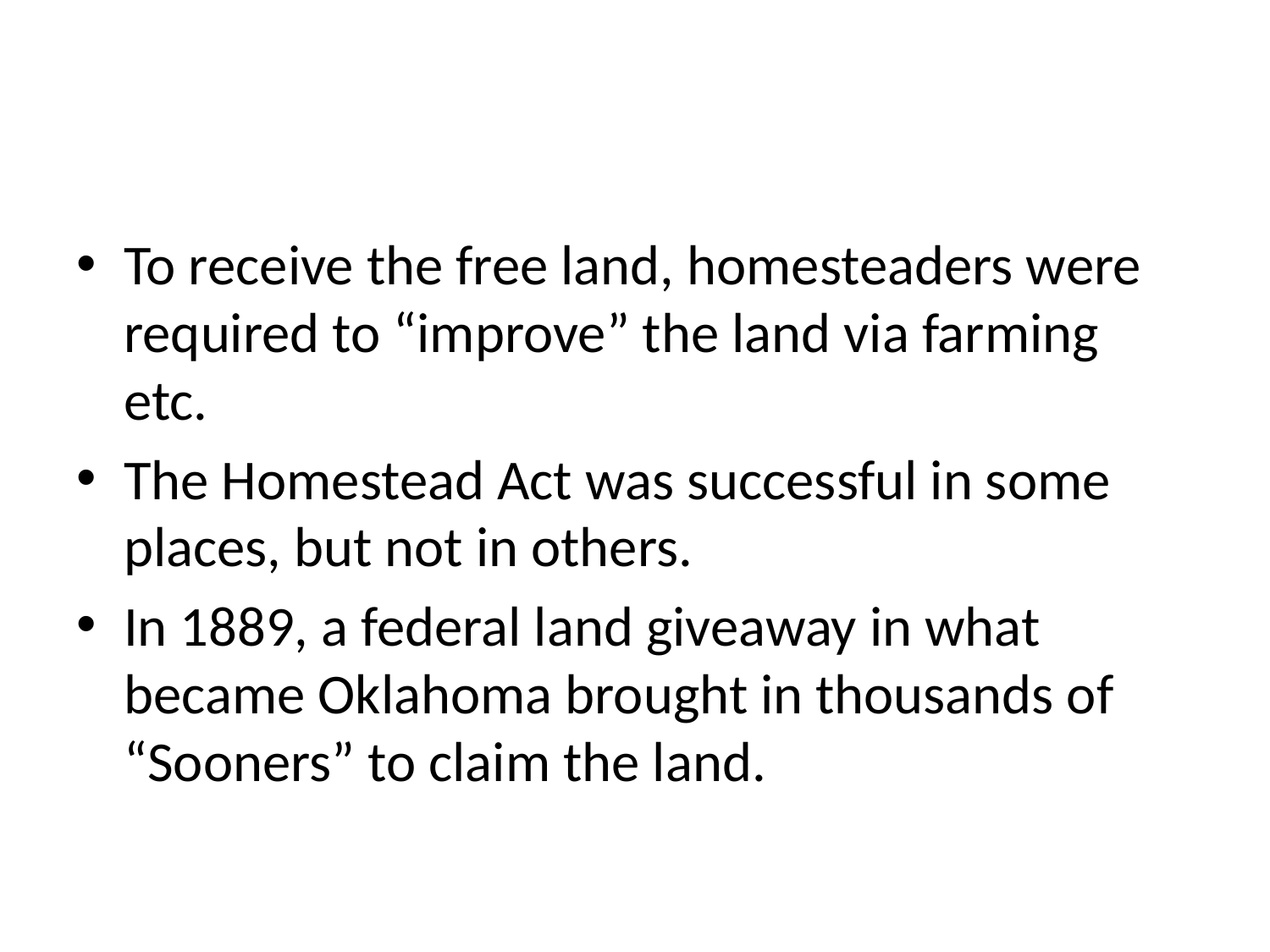

#
To receive the free land, homesteaders were required to “improve” the land via farming etc.
The Homestead Act was successful in some places, but not in others.
In 1889, a federal land giveaway in what became Oklahoma brought in thousands of “Sooners” to claim the land.